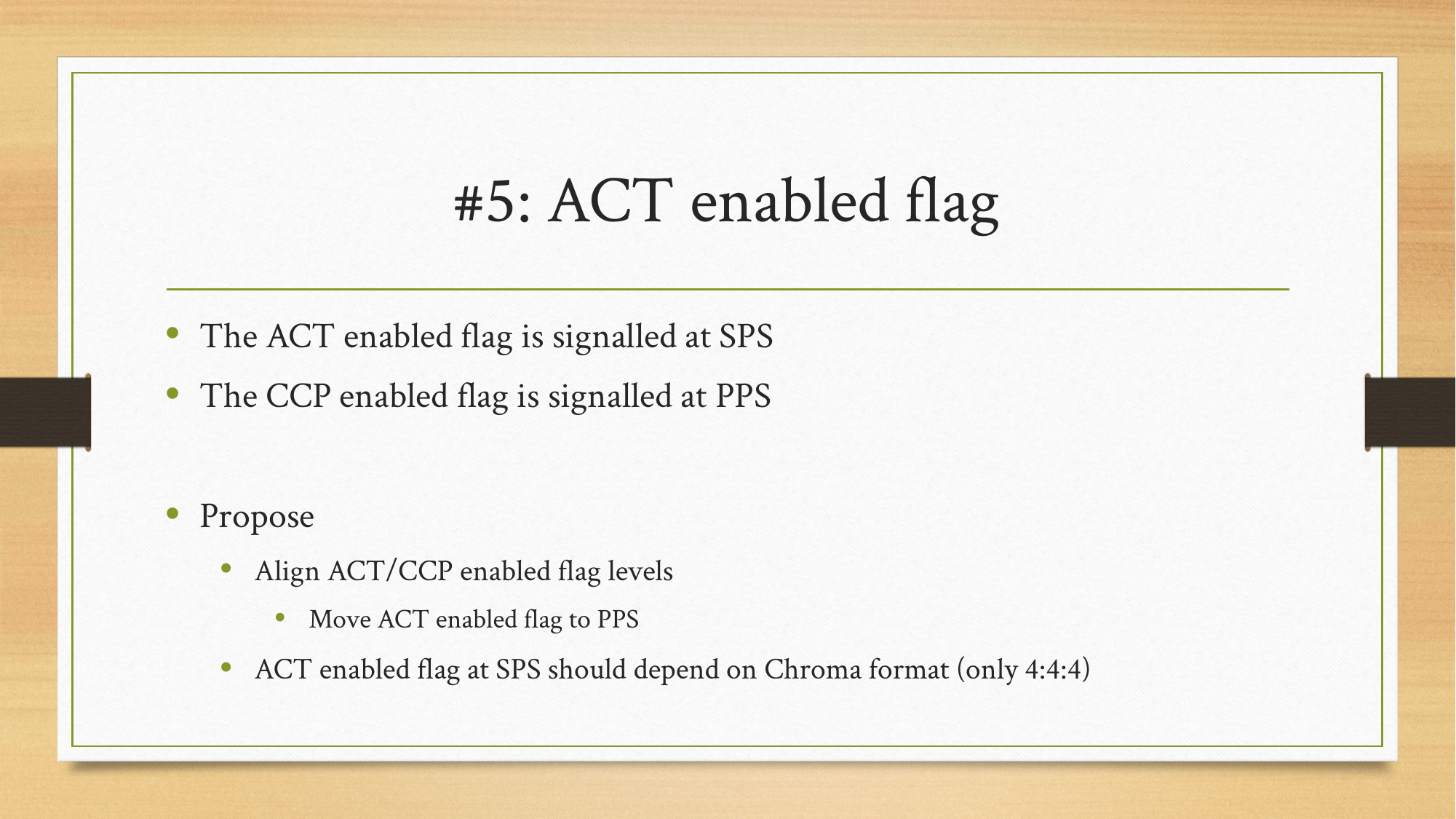

# #5: ACT enabled flag
The ACT enabled flag is signalled at SPS
The CCP enabled flag is signalled at PPS

Propose
Align ACT/CCP enabled flag levels
Move ACT enabled flag to PPS
ACT enabled flag at SPS should depend on Chroma format (only 4:4:4)